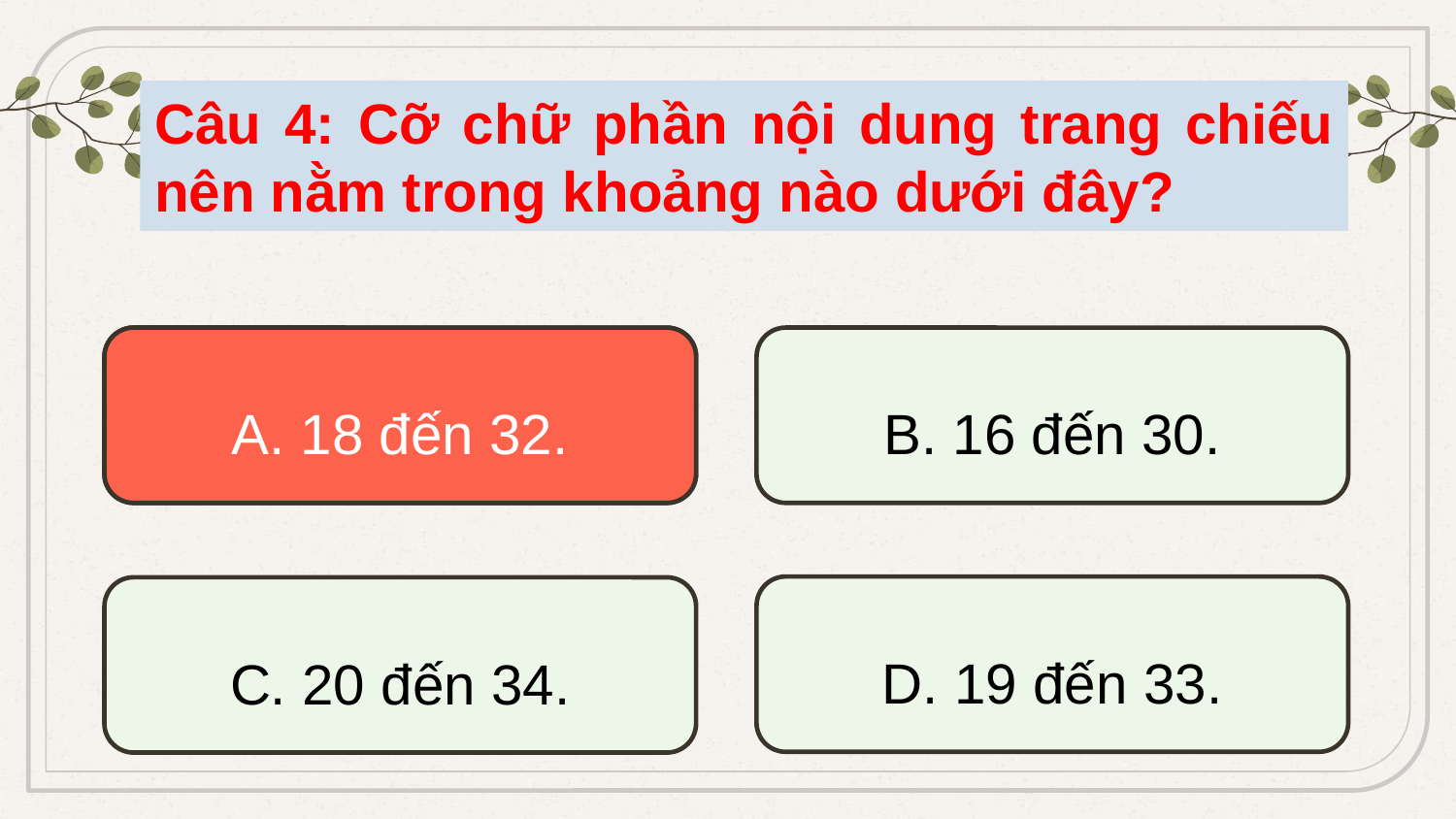

Câu 4: Cỡ chữ phần nội dung trang chiếu nên nằm trong khoảng nào dưới đây?
A. 18 đến 32.
A. 18 đến 32.
B. 16 đến 30.
D. 19 đến 33.
C. 20 đến 34.